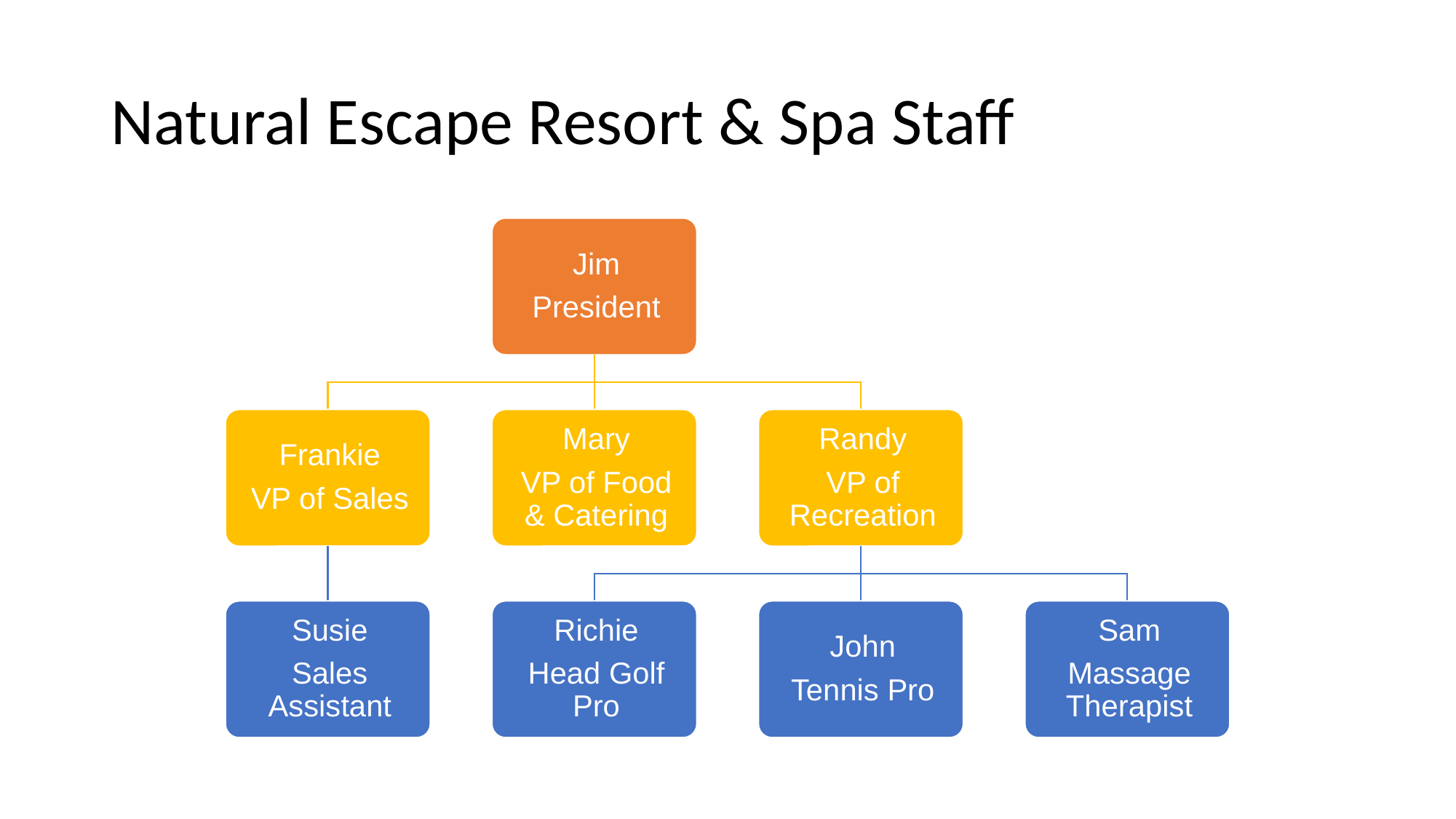

# Natural Escape Resort & Spa Staff
Jim
President
Frankie
VP of Sales
Susie
Sales Assistant
Mary
VP of Food & Catering
Randy
VP of Recreation
Richie
Head Golf Pro
John
Tennis Pro
Sam
Massage Therapist